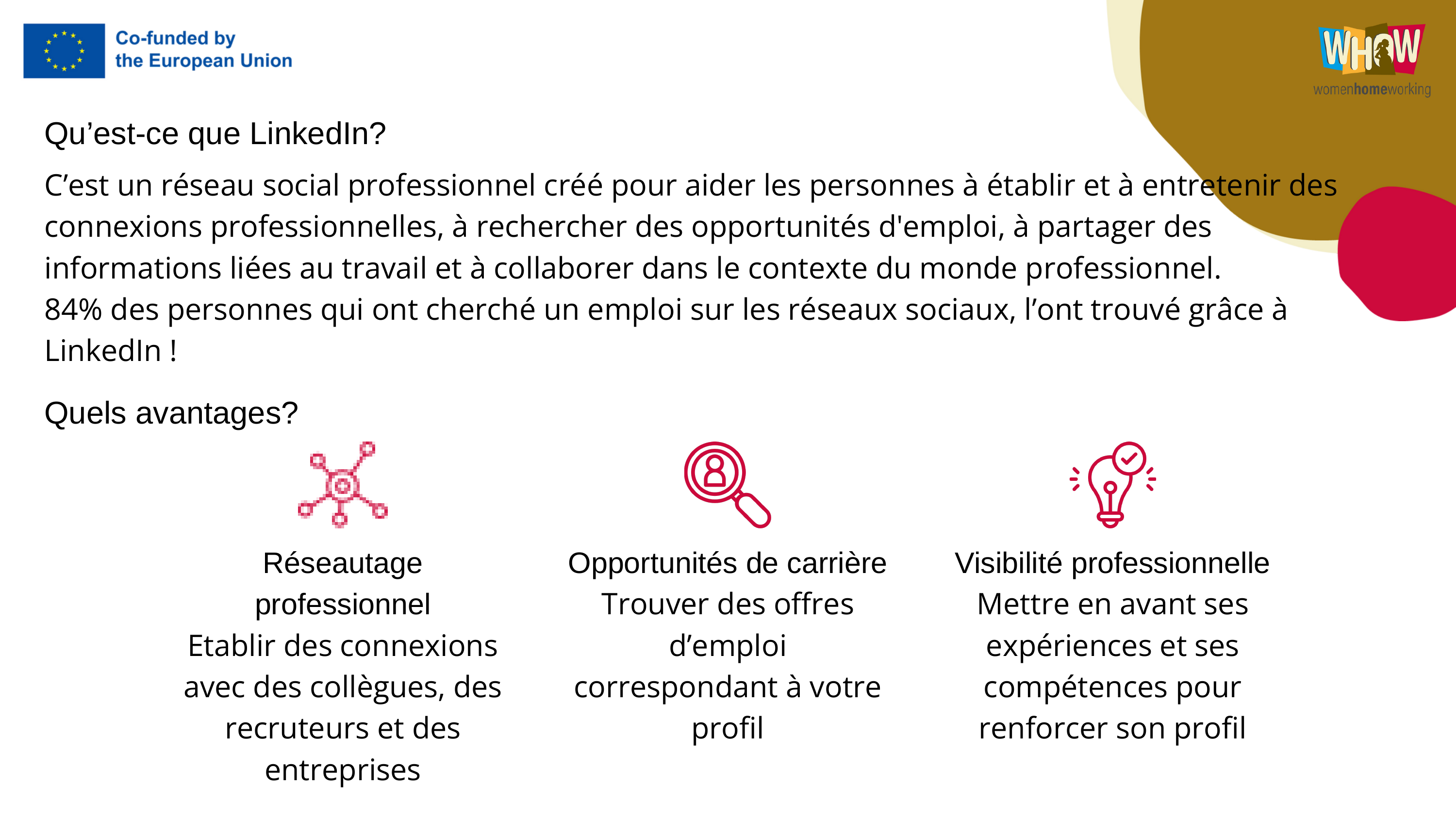

Qu’est-ce que LinkedIn?
C’est un réseau social professionnel créé pour aider les personnes à établir et à entretenir des connexions professionnelles, à rechercher des opportunités d'emploi, à partager des informations liées au travail et à collaborer dans le contexte du monde professionnel.
84% des personnes qui ont cherché un emploi sur les réseaux sociaux, l’ont trouvé grâce à LinkedIn !
Quels avantages?

Réseautage professionnel
Etablir des connexions avec des collègues, des recruteurs et des entreprises
Opportunités de carrière
Trouver des offres d’emploi correspondant à votre profil
Visibilité professionnelle
Mettre en avant ses expériences et ses compétences pour renforcer son profil